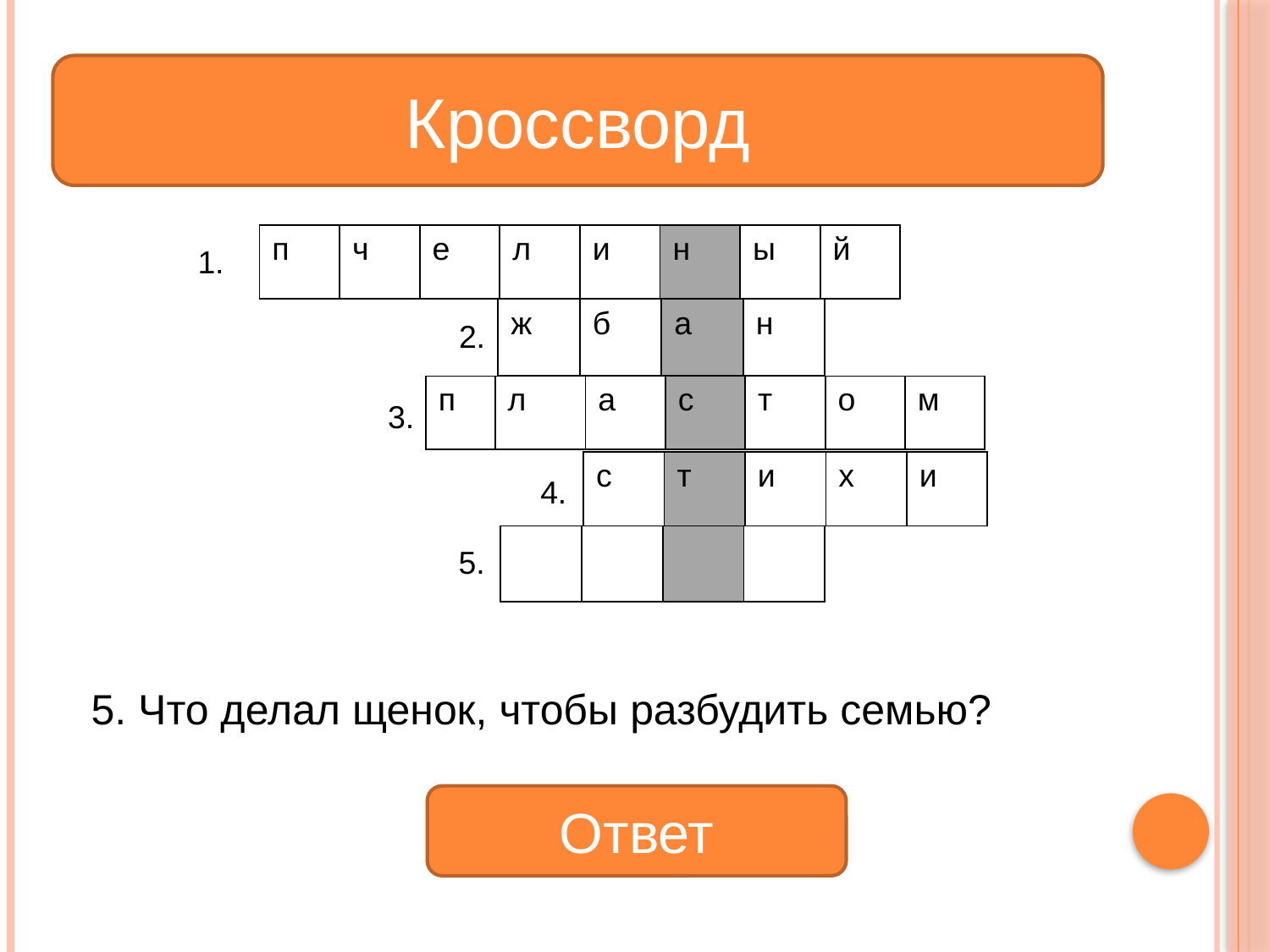

#
Кроссворд
| п | ч | е | л | и | н | ы | й |
| --- | --- | --- | --- | --- | --- | --- | --- |
1.
| ж | б | а | н |
| --- | --- | --- | --- |
2.
| п | л | а | с | т | о | м |
| --- | --- | --- | --- | --- | --- | --- |
3.
| с | т | и | х | и |
| --- | --- | --- | --- | --- |
4.
|  |  |  |  |
| --- | --- | --- | --- |
5.
5. Что делал щенок, чтобы разбудить семью?
Ответ